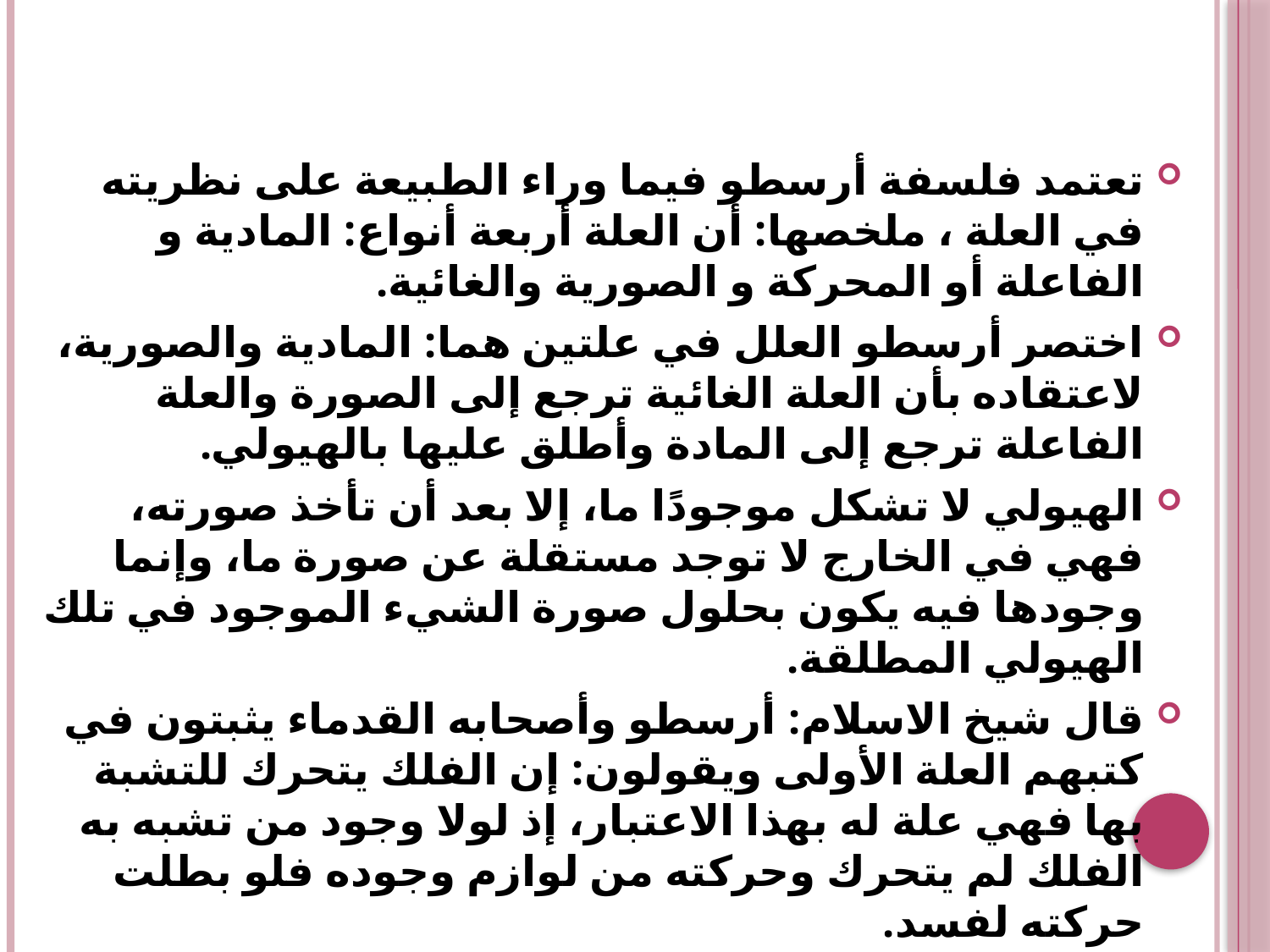

#
تعتمد فلسفة أرسطو فيما وراء الطبيعة على نظريته في العلة ، ملخصها: أن العلة أربعة أنواع: المادية و الفاعلة أو المحركة و الصورية والغائية.
اختصر أرسطو العلل في علتين هما: المادية والصورية، لاعتقاده بأن العلة الغائية ترجع إلى الصورة والعلة الفاعلة ترجع إلى المادة وأطلق عليها بالهيولي.
الهيولي لا تشكل موجودًا ما، إلا بعد أن تأخذ صورته، فهي في الخارج لا توجد مستقلة عن صورة ما، وإنما وجودها فيه يكون بحلول صورة الشيء الموجود في تلك الهيولي المطلقة.
قال شيخ الاسلام: أرسطو وأصحابه القدماء يثبتون في كتبهم العلة الأولى ويقولون: إن الفلك يتحرك للتشبة بها فهي علة له بهذا الاعتبار، إذ لولا وجود من تشبه به الفلك لم يتحرك وحركته من لوازم وجوده فلو بطلت حركته لفسد.
من المصطلحات التي استعملها أرسطو في حق الله تعالى جوهر أزلي غير متحرك.